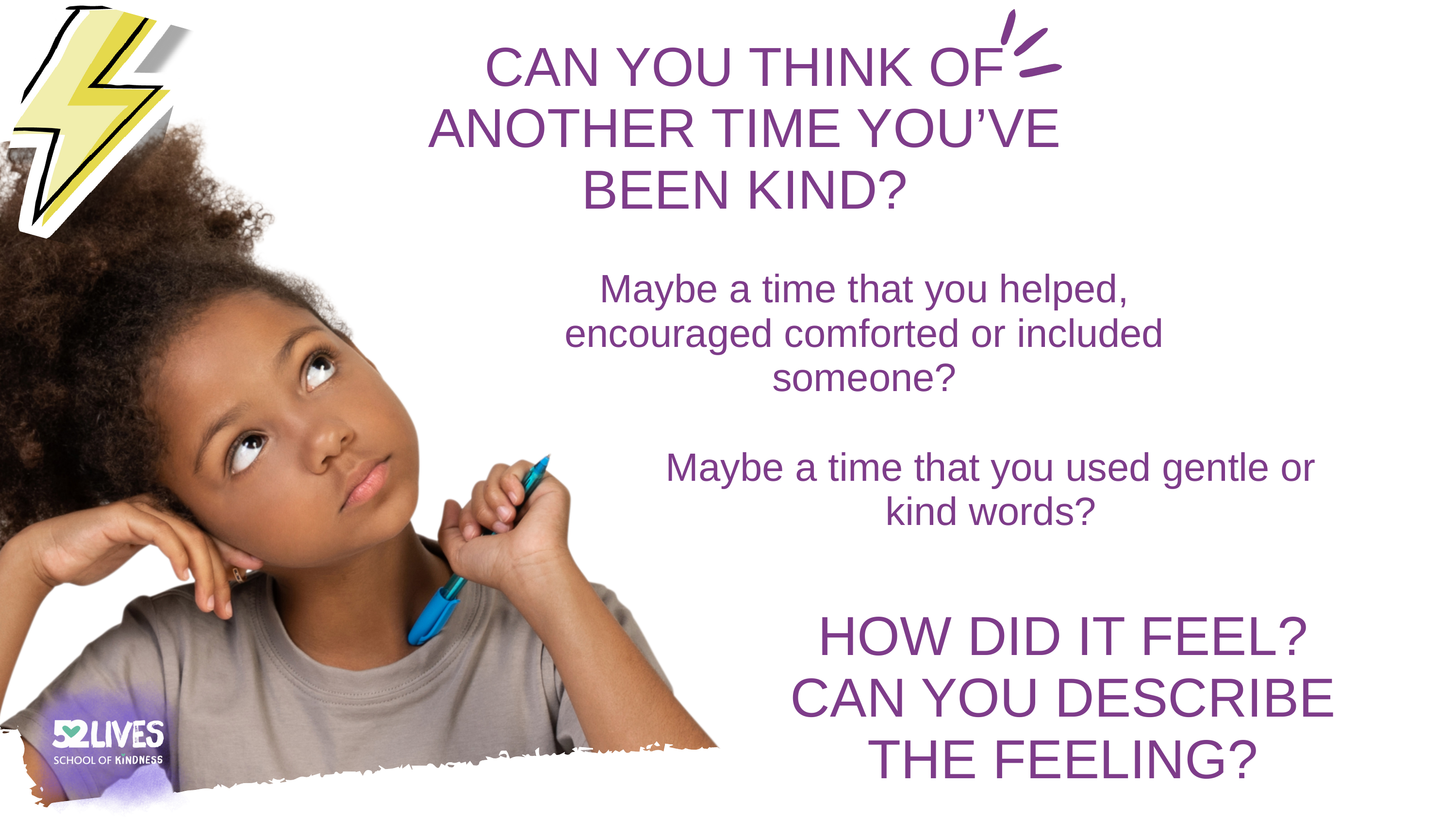

CAN YOU THINK OF ANOTHER TIME YOU’VE BEEN KIND?

Maybe a time that you helped, encouraged comforted or included someone?
Maybe a time that you used gentle or kind words?
HOW DID IT FEEL?
CAN YOU DESCRIBE THE FEELING?